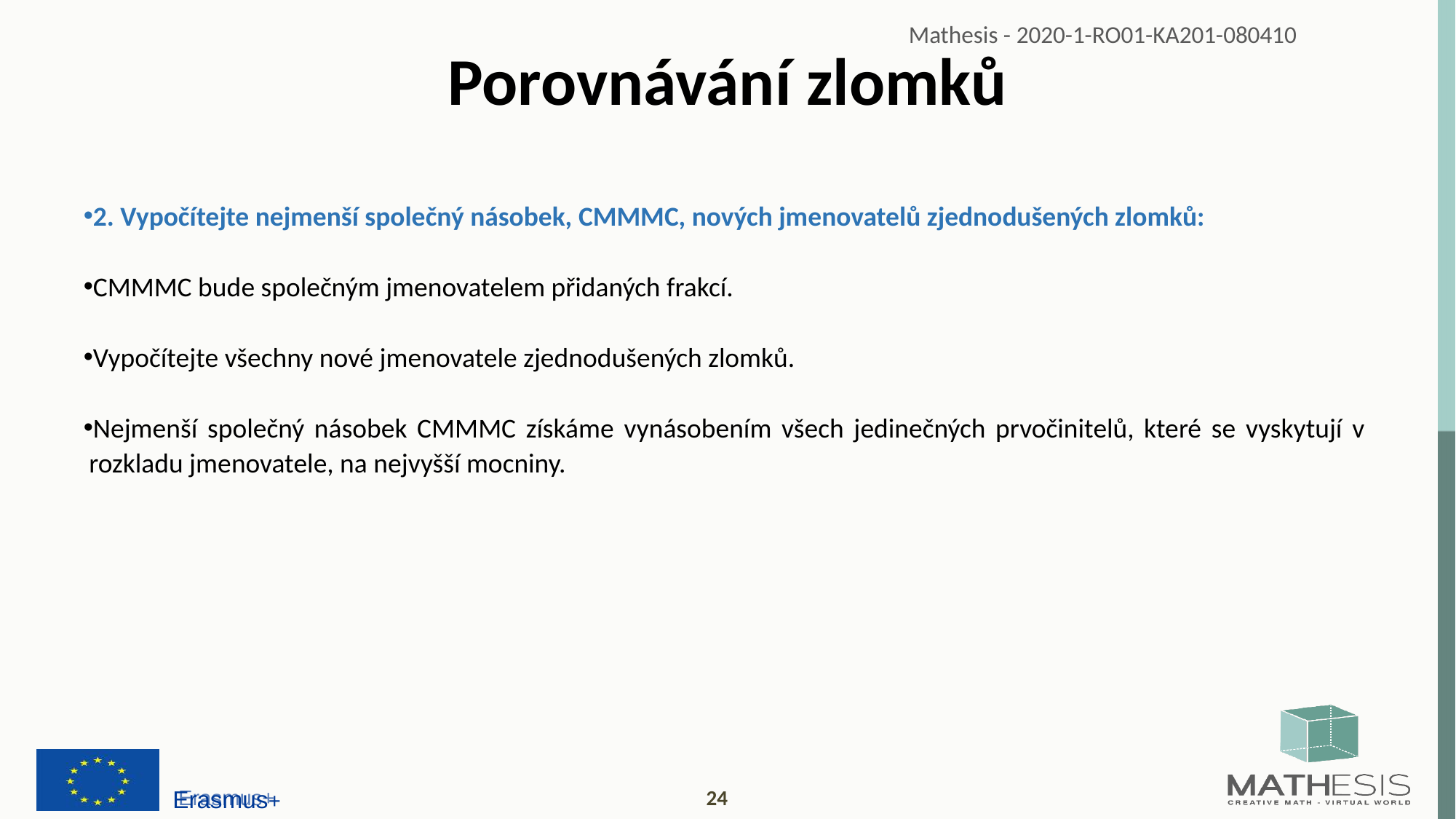

# Porovnávání zlomků
2. Vypočítejte nejmenší společný násobek, CMMMC, nových jmenovatelů zjednodušených zlomků:
CMMMC bude společným jmenovatelem přidaných frakcí.
Vypočítejte všechny nové jmenovatele zjednodušených zlomků.
Nejmenší společný násobek CMMMC získáme vynásobením všech jedinečných prvočinitelů, které se vyskytují v rozkladu jmenovatele, na nejvyšší mocniny.